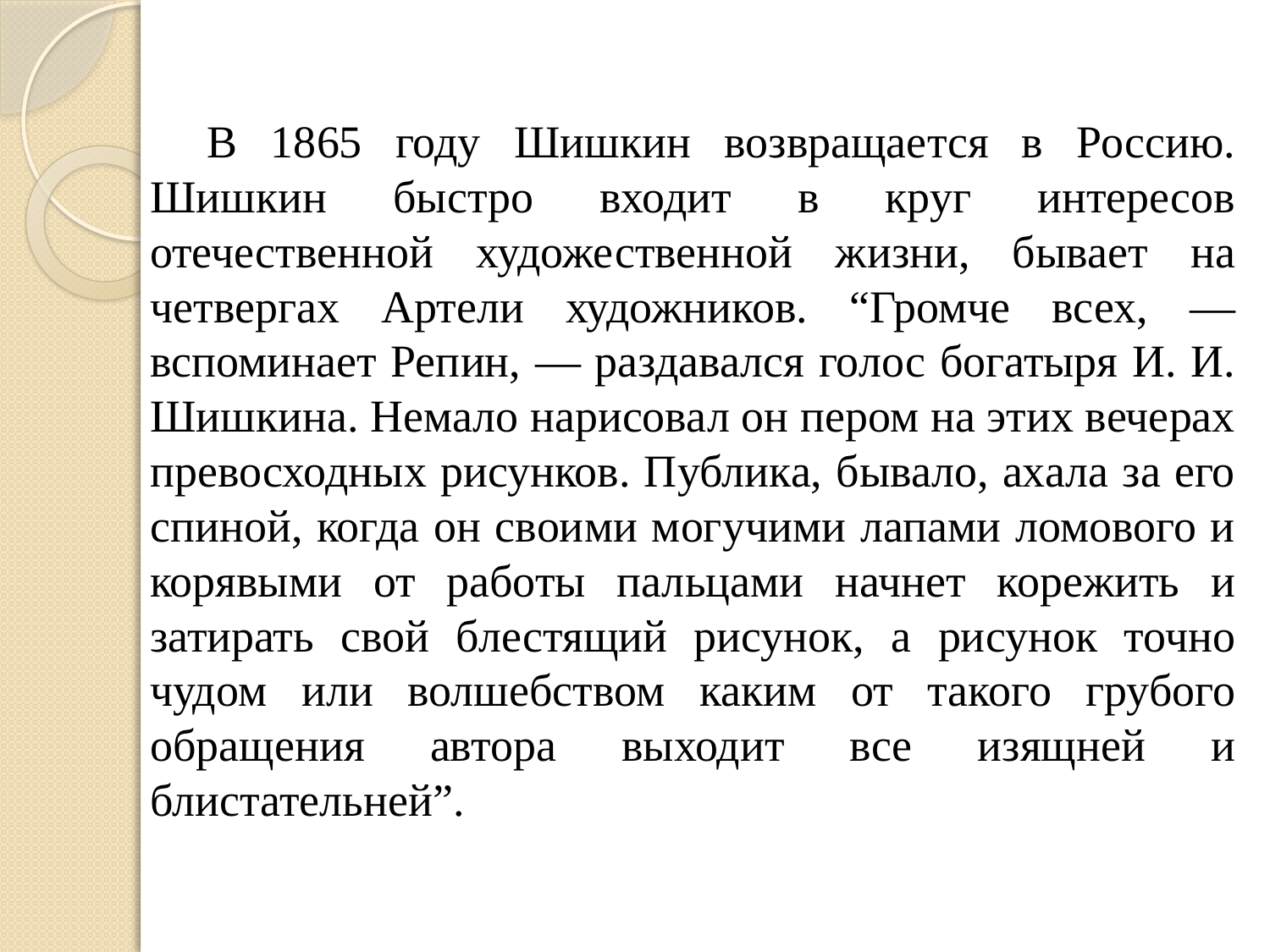

В 1865 году Шишкин возвращается в Россию. Шишкин быстро входит в круг интересов отечественной художественной жизни, бывает на четвергах Артели художников. “Громче всех, — вспоминает Репин, — раздавался голос богатыря И. И. Шишкина. Немало нарисовал он пером на этих вечерах превосходных рисунков. Публика, бывало, ахала за его спиной, когда он своими могучими лапами ломового и корявыми от работы пальцами начнет корежить и затирать свой блестящий рисунок, а рисунок точно чудом или волшебством каким от такого грубого обращения автора выходит все изящней и блистательней”.